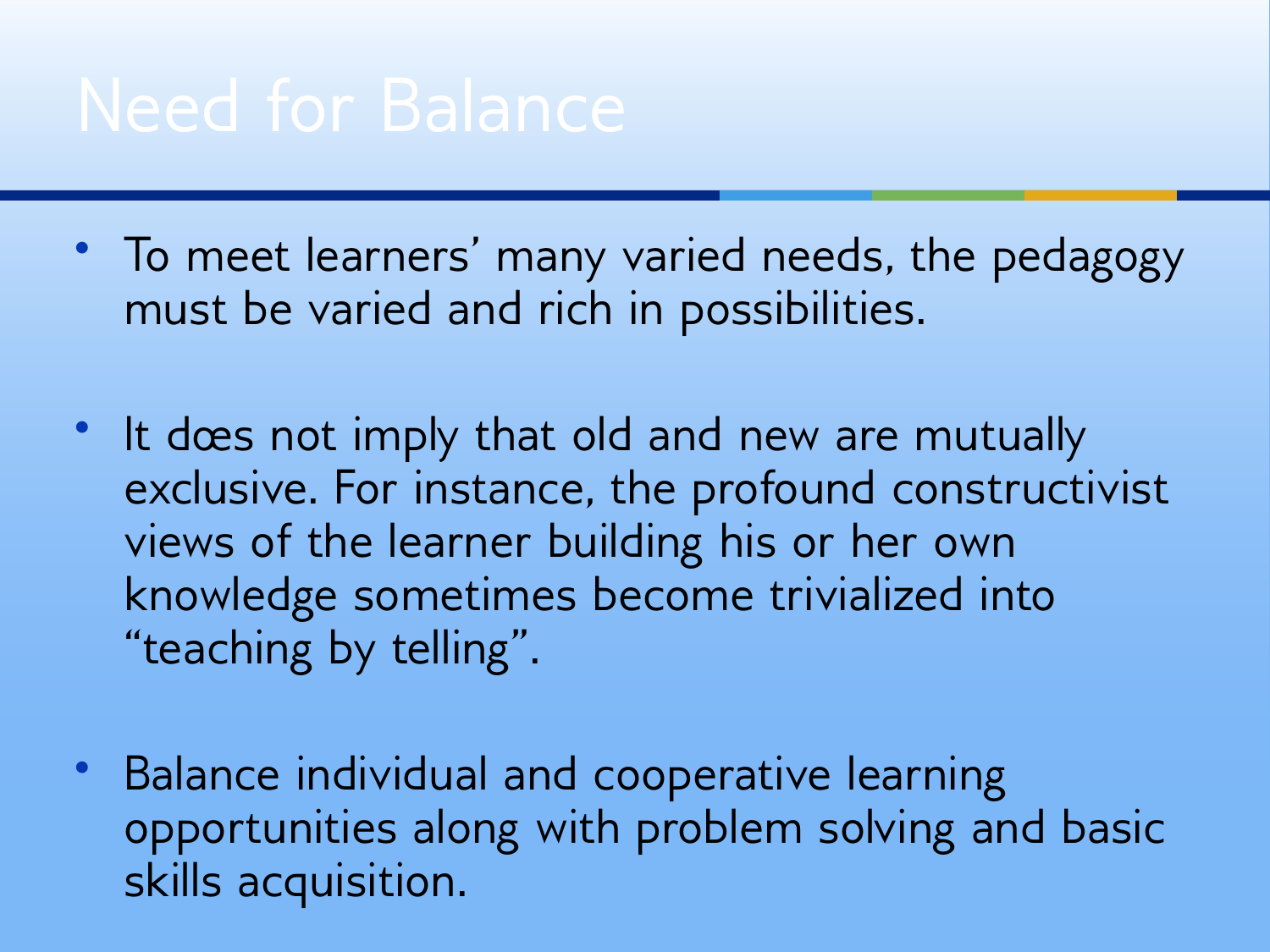

# Need for Balance
To meet learners’ many varied needs, the pedagogy must be varied and rich in possibilities.

It does not imply that old and new are mutually exclusive. For instance, the profound constructivist views of the learner building his or her own knowledge sometimes become trivialized into “teaching by telling”.

Balance individual and cooperative learning opportunities along with problem solving and basic skills acquisition.